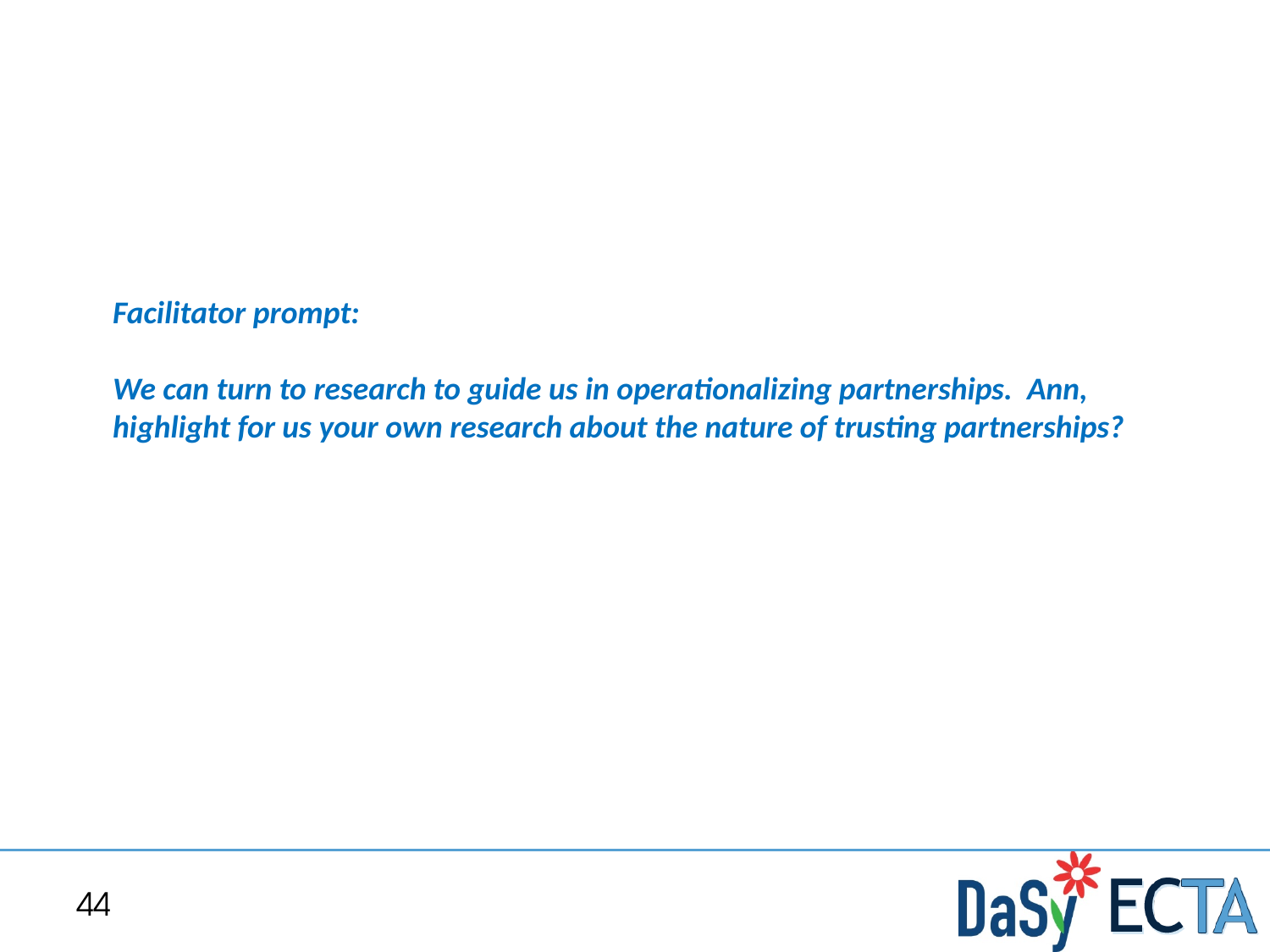

Facilitator prompt:

We can turn to research to guide us in operationalizing partnerships.  Ann, highlight for us your own research about the nature of trusting partnerships?
44